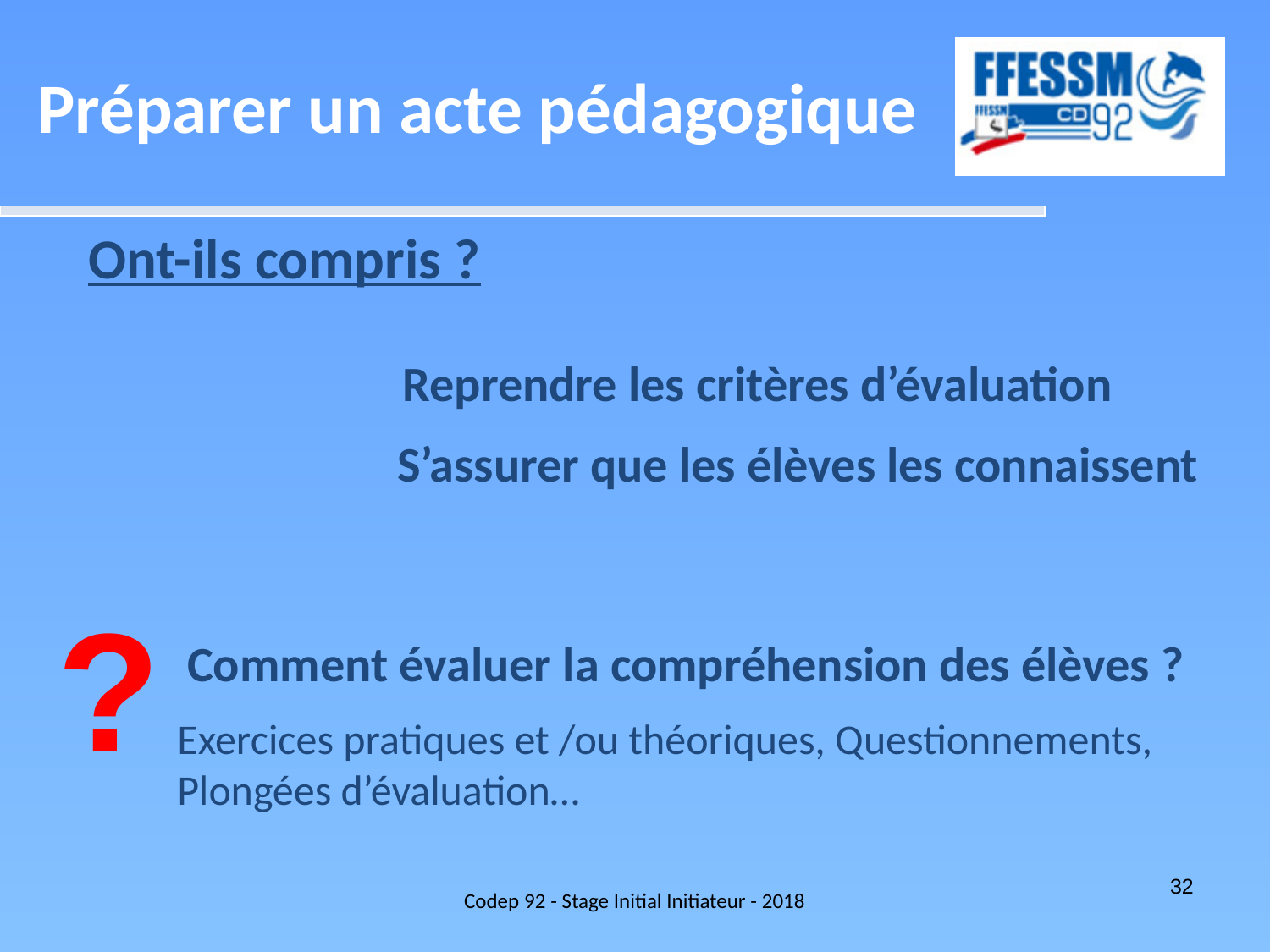

Préparer un acte pédagogique
Ont-ils compris ?
Reprendre les critères d’évaluation
S’assurer que les élèves les connaissent
?
Comment évaluer la compréhension des élèves ?
Exercices pratiques et /ou théoriques, Questionnements,
Plongées d’évaluation…
Codep 92 - Stage Initial Initiateur - 2018
32